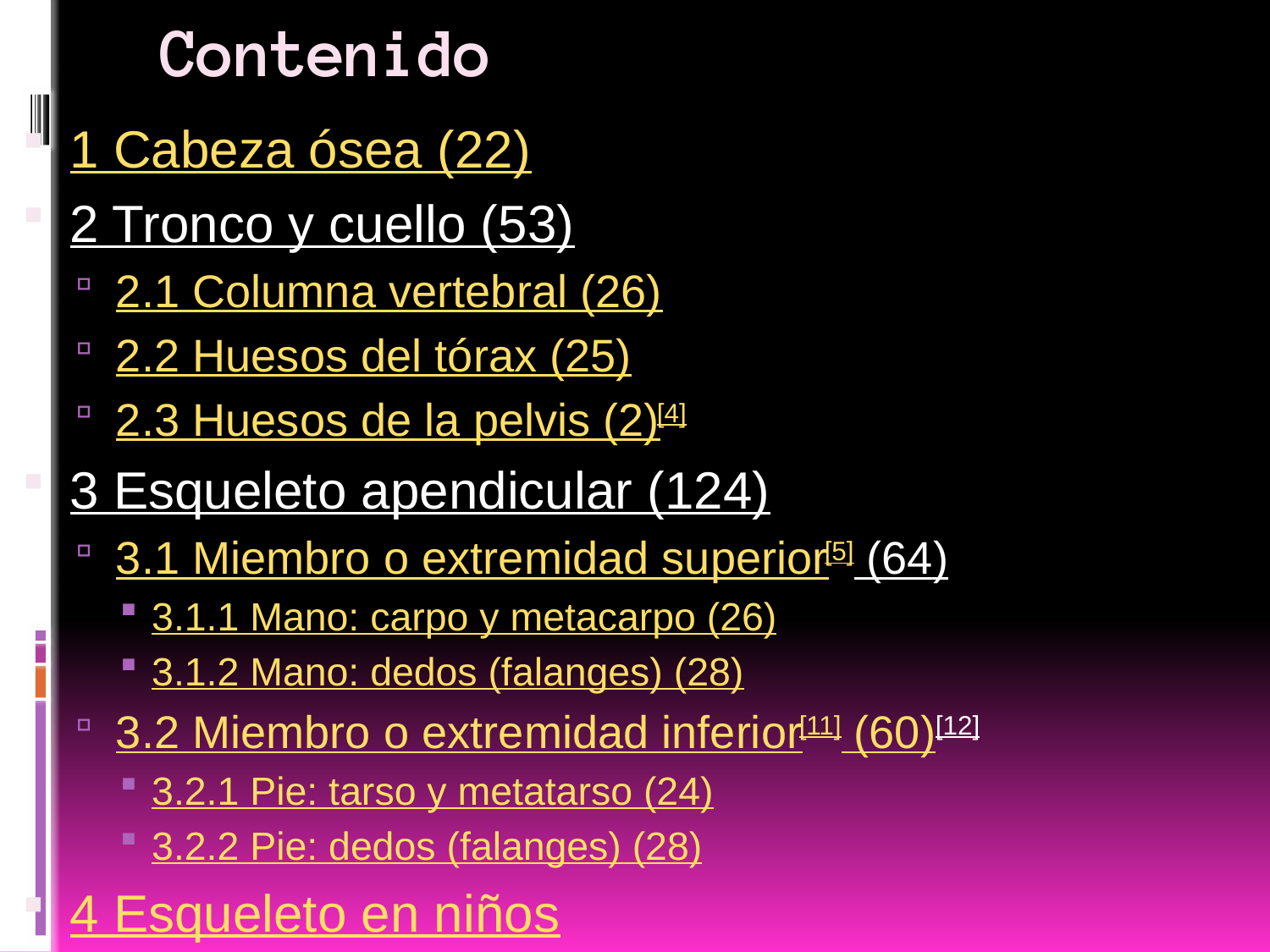

# Contenido
1 Cabeza ósea (22)
2 Tronco y cuello (53)
2.1 Columna vertebral (26)
2.2 Huesos del tórax (25)
2.3 Huesos de la pelvis (2)[4]
3 Esqueleto apendicular (124)
3.1 Miembro o extremidad superior[5] (64)
3.1.1 Mano: carpo y metacarpo (26)
3.1.2 Mano: dedos (falanges) (28)
3.2 Miembro o extremidad inferior[11] (60)[12]
3.2.1 Pie: tarso y metatarso (24)
3.2.2 Pie: dedos (falanges) (28)
4 Esqueleto en niños